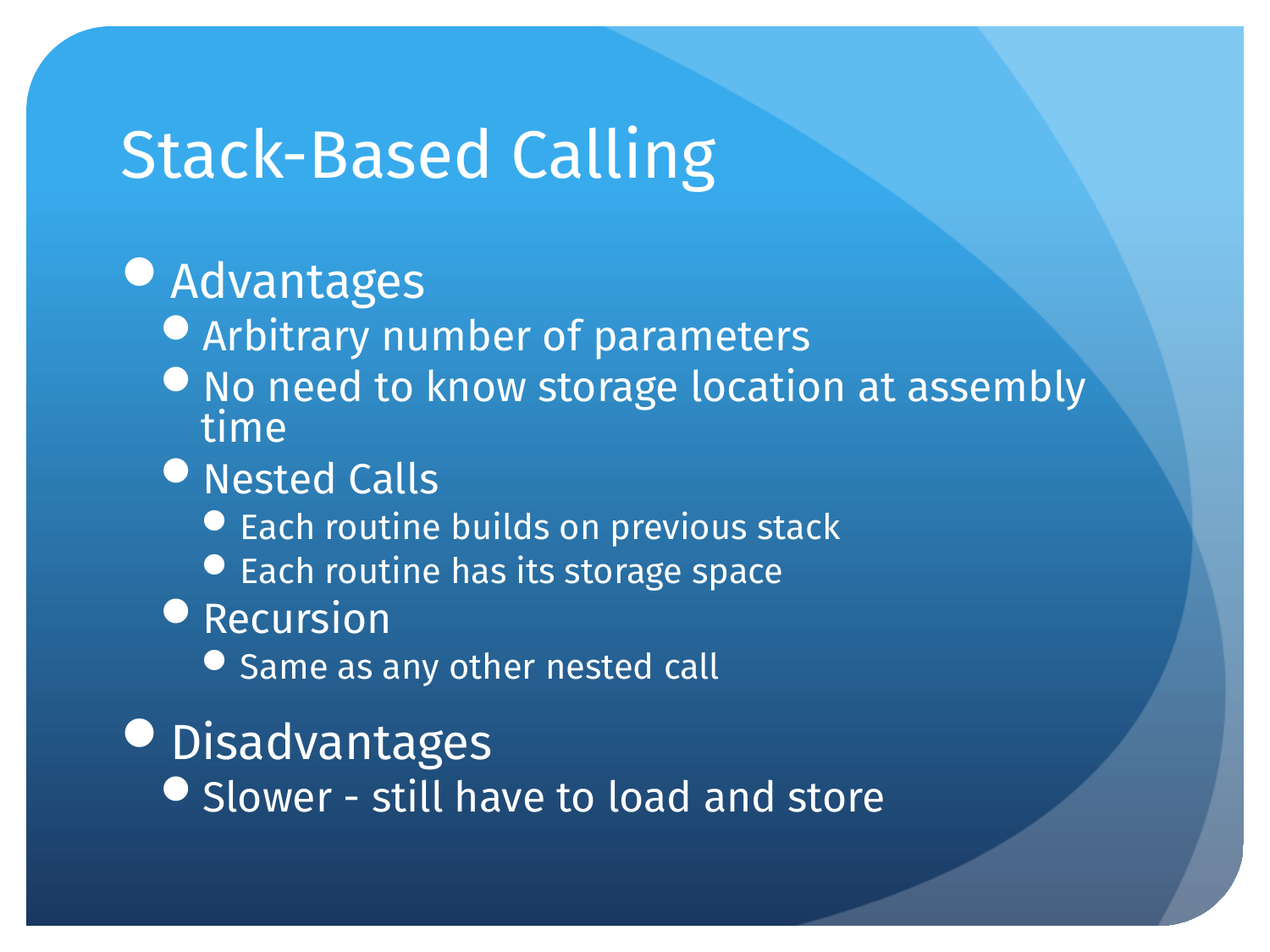

# Stack-Based Calling
Advantages
Arbitrary number of parameters
No need to know storage location at assembly time
Nested Calls
Each routine builds on previous stack
Each routine has its storage space
Recursion
Same as any other nested call
Disadvantages
Slower - still have to load and store